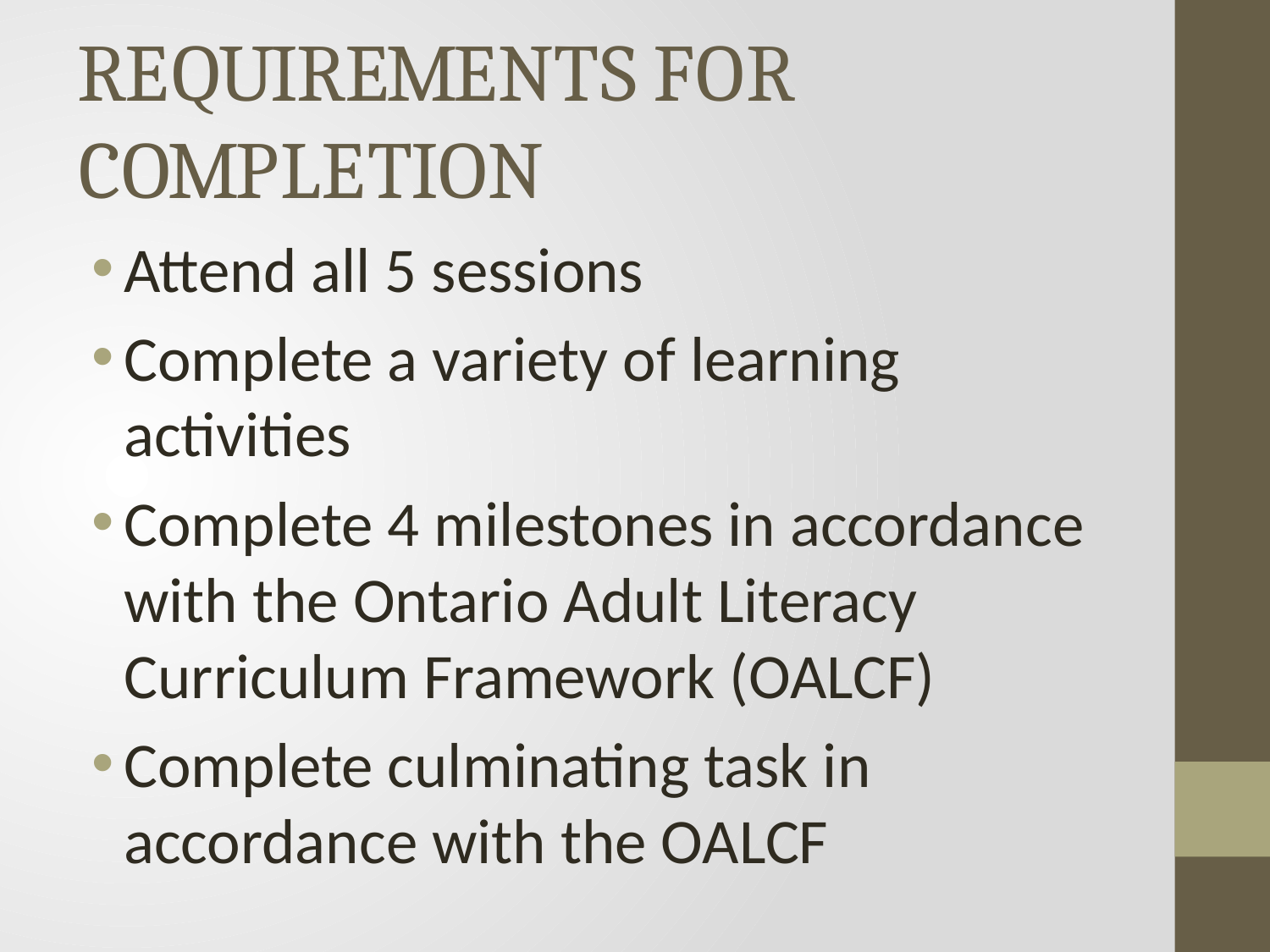

# REQUIREMENTS FOR COMPLETION
Attend all 5 sessions
Complete a variety of learning activities
Complete 4 milestones in accordance with the Ontario Adult Literacy Curriculum Framework (OALCF)
Complete culminating task in accordance with the OALCF